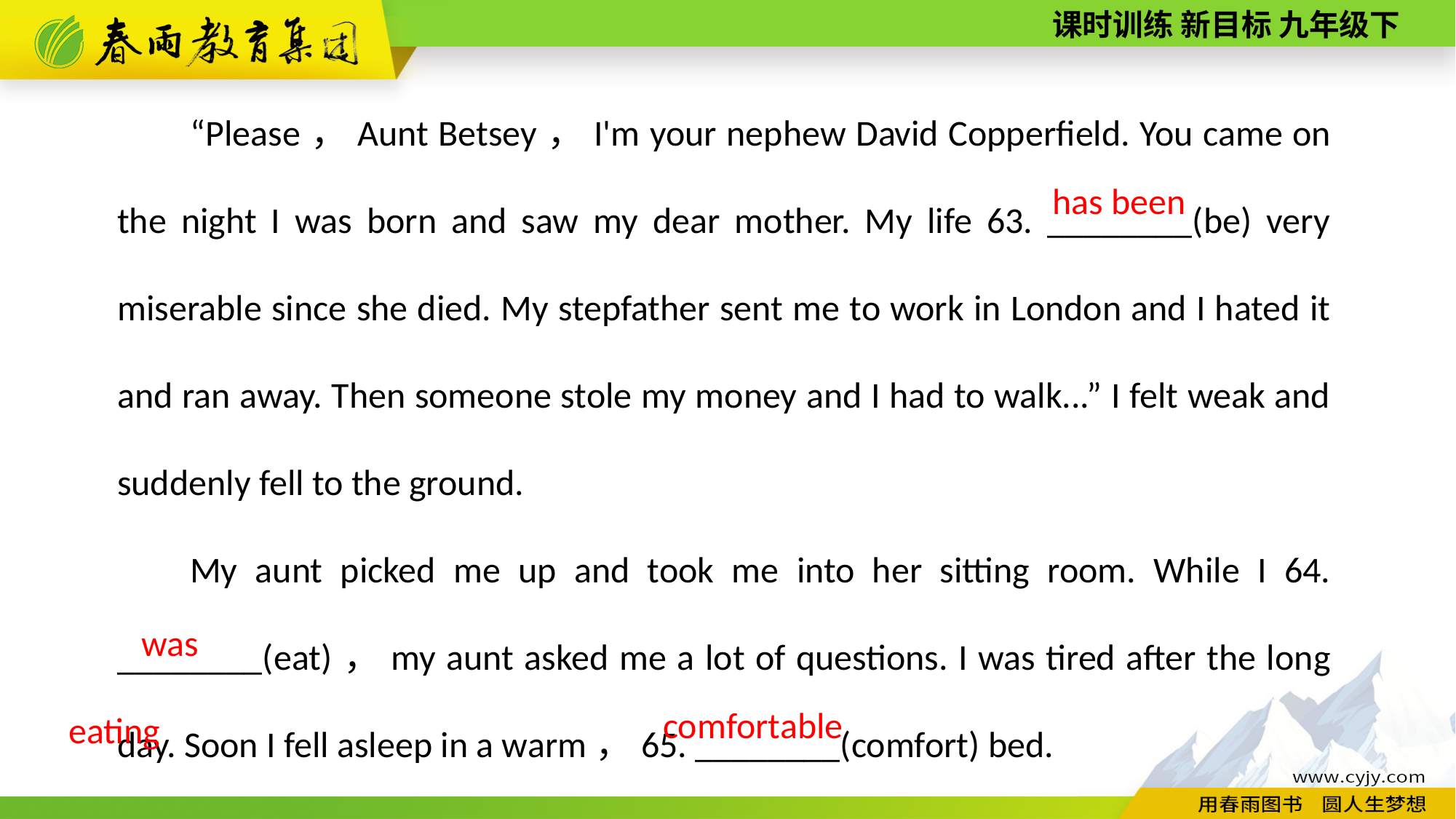

“Please，Aunt Betsey，I'm your nephew David Copperfield. You came on the night I was born and saw my dear mother. My life 63. ________(be) very miserable since she died. My stepfather sent me to work in London and I hated it and ran away. Then someone stole my money and I had to walk...” I felt weak and suddenly fell to the ground.
My aunt picked me up and took me into her sitting room. While I 64. ________(eat)，my aunt asked me a lot of questions. I was tired after the long day. Soon I fell asleep in a warm，65. ________(comfort) bed.
has been
was eating
comfortable